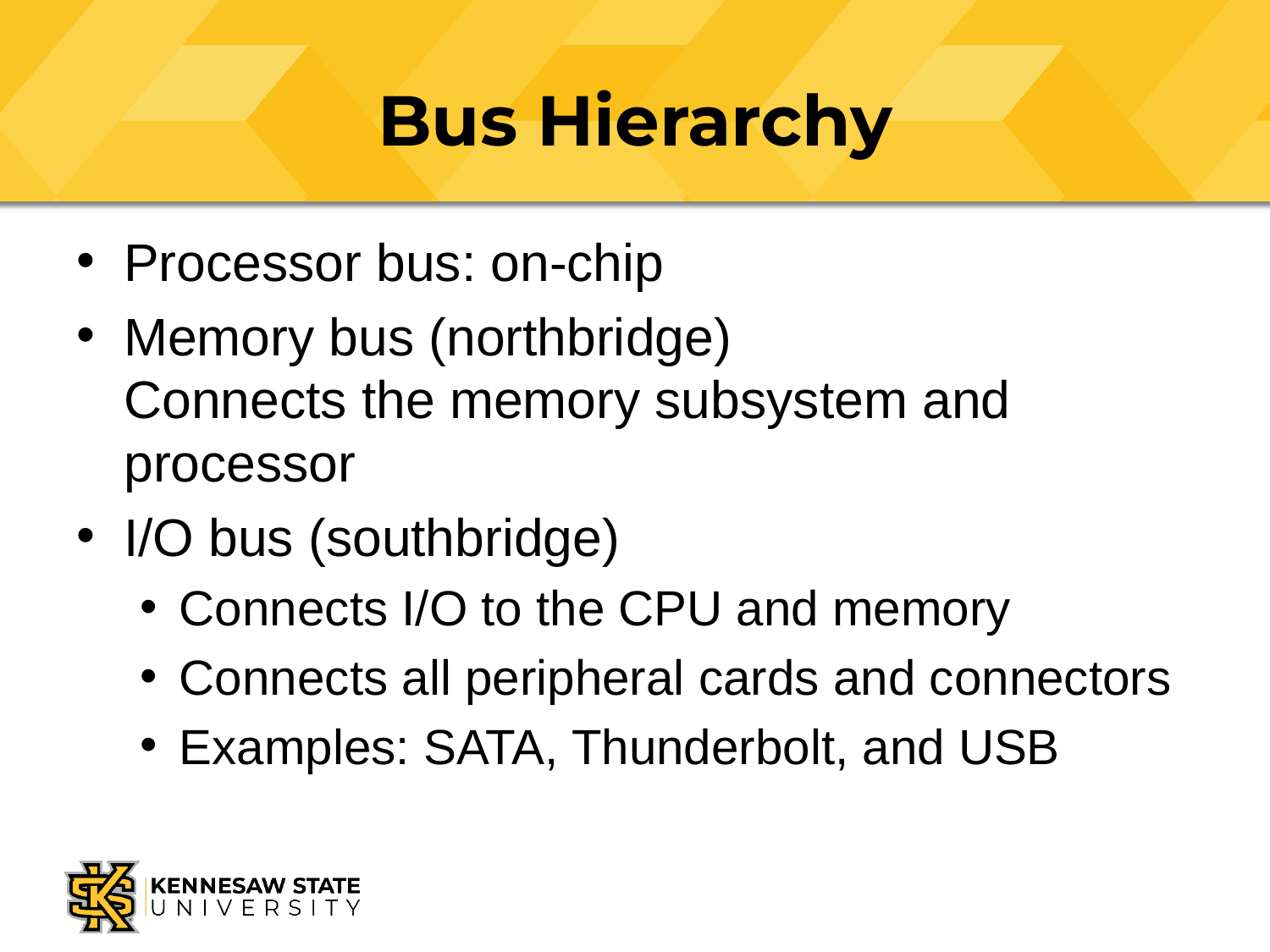

# Bus Hierarchy
Processor bus: on-chip
Memory bus (northbridge)
Connects the memory subsystem and processor
I/O bus (southbridge)
Connects I/O to the CPU and memory
Connects all peripheral cards and connectors
Examples: SATA, Thunderbolt, and USB